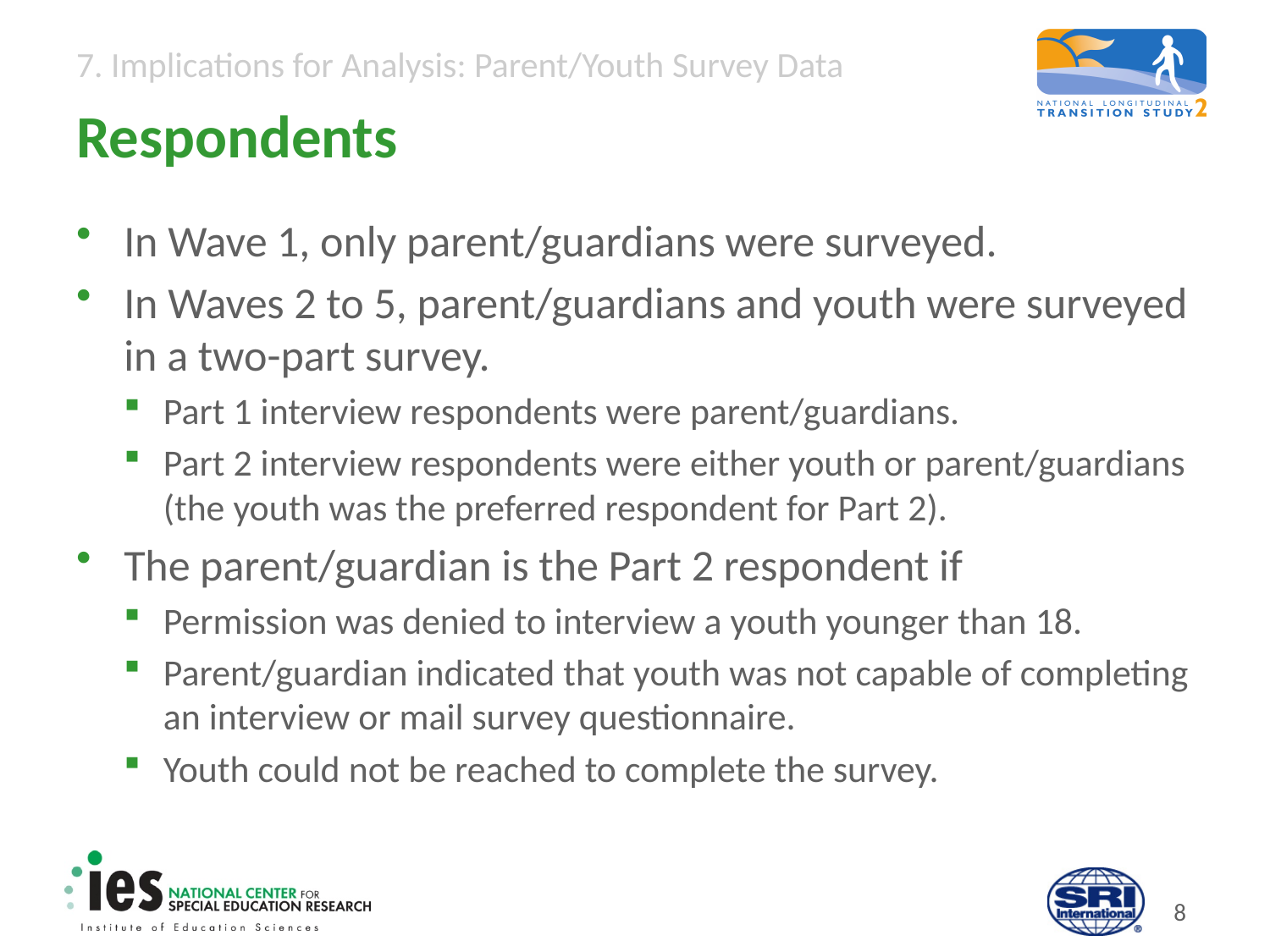

# Respondents
In Wave 1, only parent/guardians were surveyed.
In Waves 2 to 5, parent/guardians and youth were surveyed in a two-part survey.
Part 1 interview respondents were parent/guardians.
Part 2 interview respondents were either youth or parent/guardians (the youth was the preferred respondent for Part 2).
The parent/guardian is the Part 2 respondent if
Permission was denied to interview a youth younger than 18.
Parent/guardian indicated that youth was not capable of completing an interview or mail survey questionnaire.
Youth could not be reached to complete the survey.
8